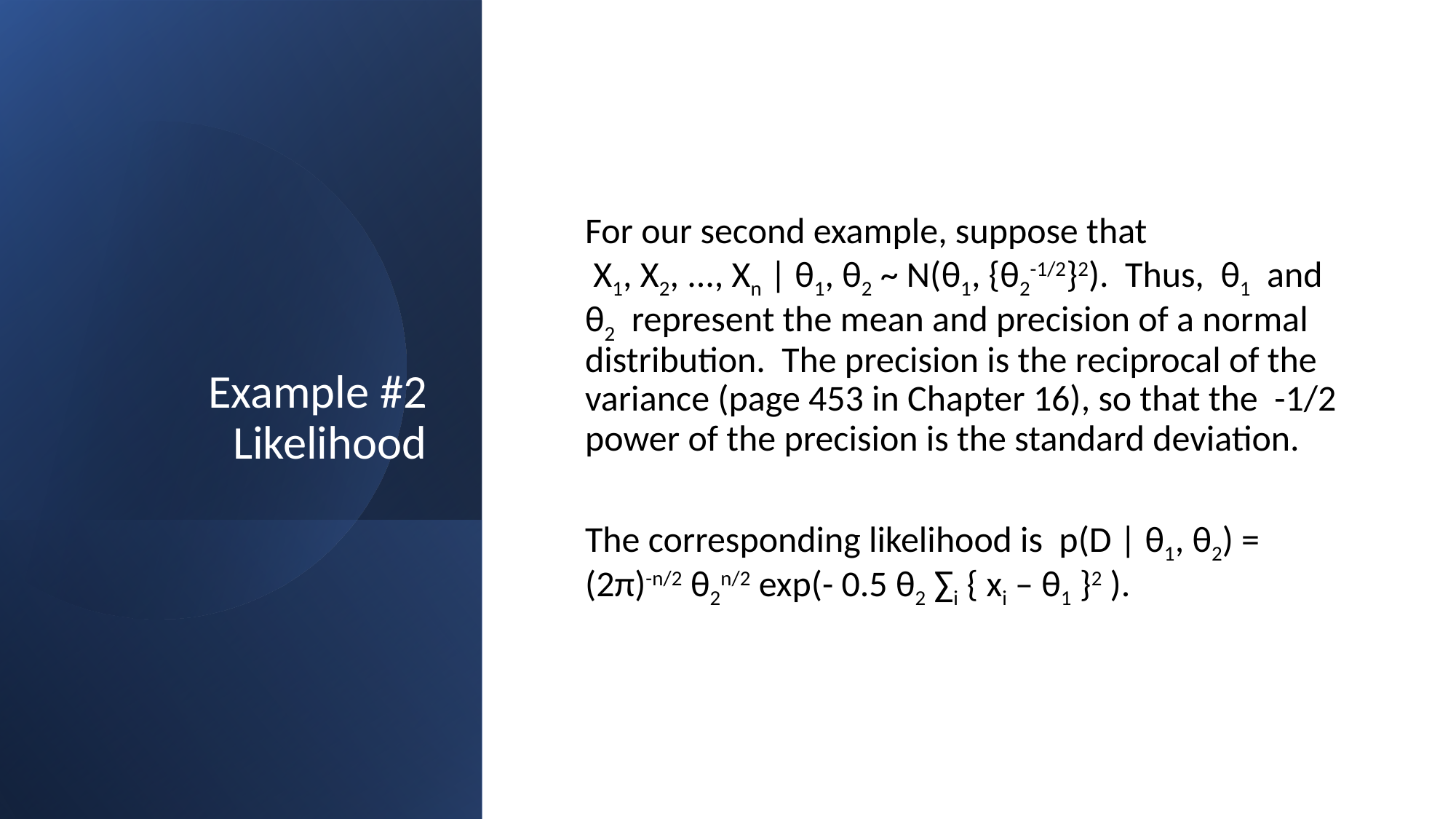

# Example #2 Likelihood
For our second example, suppose that                          X1, X2, ..., Xn | θ1, θ2 ~ N(θ1, {θ2-1/2}2).  Thus,  θ1  and  θ2  represent the mean and precision of a normal distribution.  The precision is the reciprocal of the variance (page 453 in Chapter 16), so that the  -1/2  power of the precision is the standard deviation.

The corresponding likelihood is  p(D | θ1, θ2) =   (2π)-n/2 θ2n/2 exp(- 0.5 θ2 ∑i { xi – θ1 }2 ).